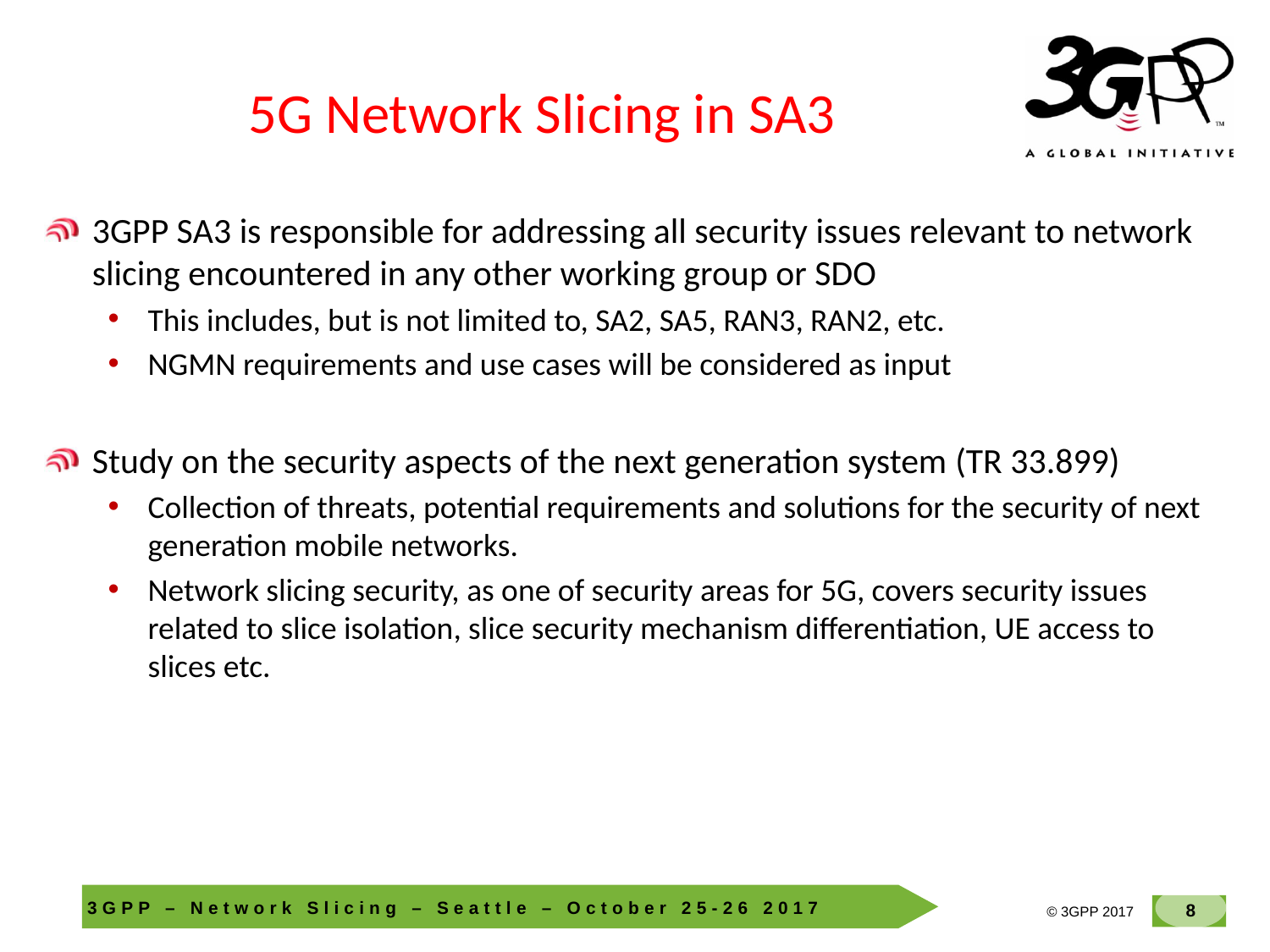

# 5G Network Slicing in SA3
3GPP SA3 is responsible for addressing all security issues relevant to network slicing encountered in any other working group or SDO
This includes, but is not limited to, SA2, SA5, RAN3, RAN2, etc.
NGMN requirements and use cases will be considered as input

Study on the security aspects of the next generation system (TR 33.899)
Collection of threats, potential requirements and solutions for the security of next generation mobile networks.
Network slicing security, as one of security areas for 5G, covers security issues related to slice isolation, slice security mechanism differentiation, UE access to slices etc.